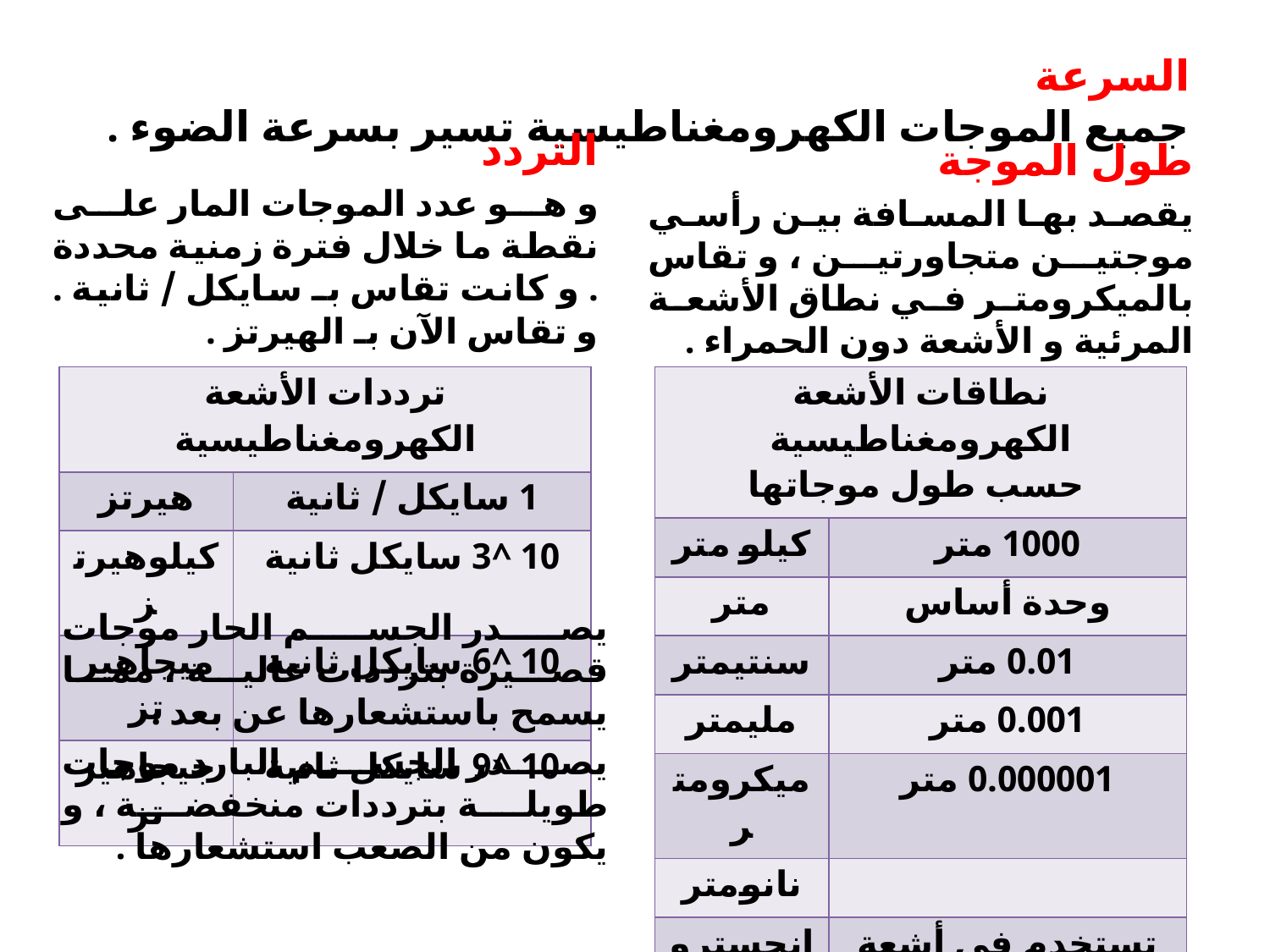

# السرعة جميع الموجات الكهرومغناطيسية تسير بسرعة الضوء .
التردد
و هو عدد الموجات المار على نقطة ما خلال فترة زمنية محددة . و كانت تقاس بـ سايكل / ثانية . و تقاس الآن بـ الهيرتز .
طول الموجة
يقصد بها المسافة بين رأسي موجتين متجاورتين ، و تقاس بالميكرومتر في نطاق الأشعة المرئية و الأشعة دون الحمراء .
| ترددات الأشعة الكهرومغناطيسية |  |
| --- | --- |
| هيرتز | 1 سايكل / ثانية |
| كيلوهيرتز | 10 ^3 سايكل ثانية |
| ميجاهيرتز | 10 ^6 سايكل ثانية |
| جيجاهيرتز | 10 ^9 سايكل ثانية |
| نطاقات الأشعة الكهرومغناطيسية حسب طول موجاتها |  |
| --- | --- |
| كيلو متر | 1000 متر |
| متر | وحدة أساس |
| سنتيمتر | 0.01 متر |
| مليمتر | 0.001 متر |
| ميكرومتر | 0.000001 متر |
| نانومتر |  |
| انجستروم | تستخدم في أشعة اكس |
يصدر الجسم الحار موجات قصيرة بترددات عالية ، مما يسمح باستشعارها عن بعد .
يصدر الجسم البارد موجات طويلة بترددات منخفضة ، و يكون من الصعب استشعارها .